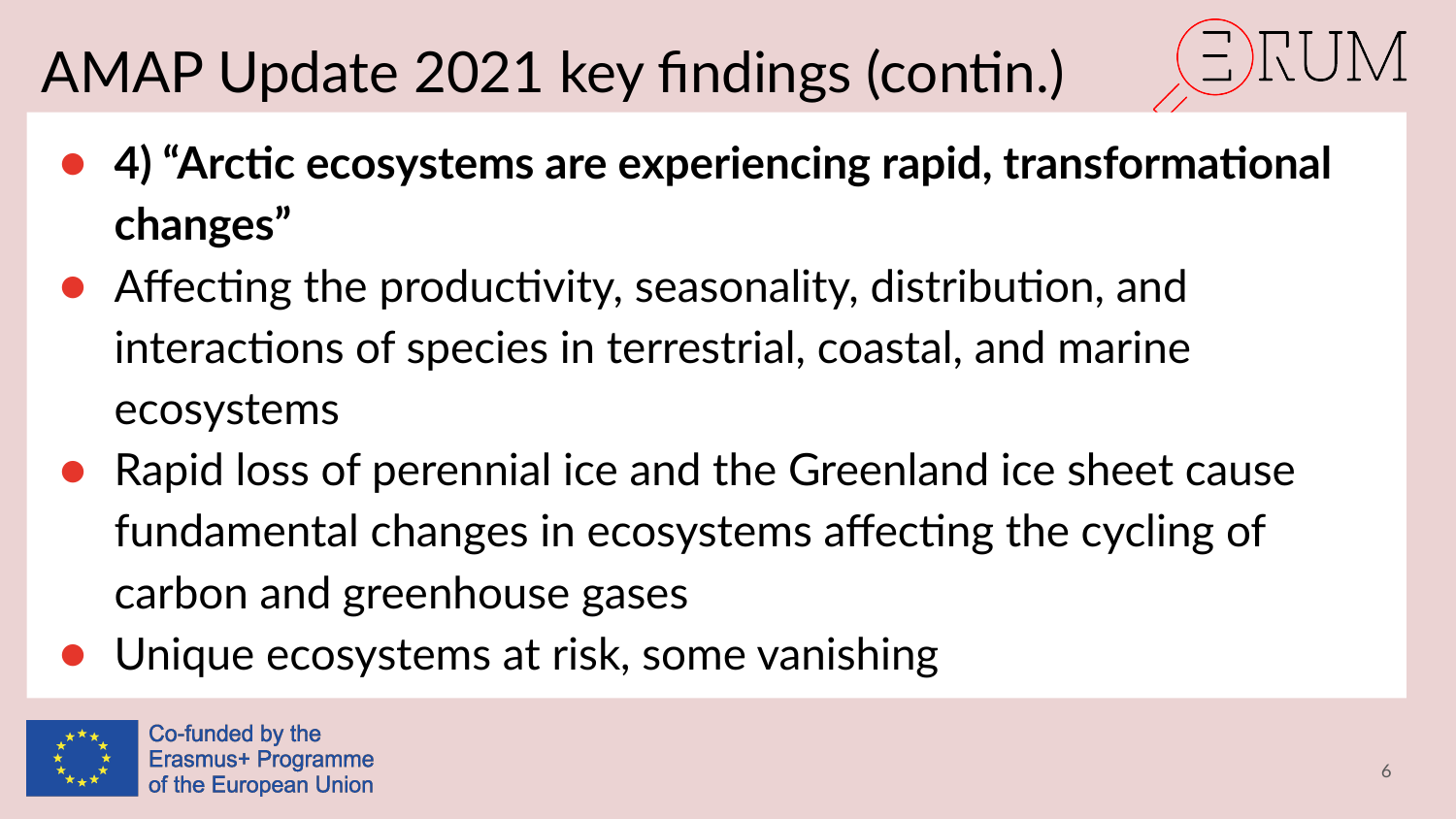

# AMAP Update 2021 key findings (contin.)
4) “Arctic ecosystems are experiencing rapid, transformational changes”
Affecting the productivity, seasonality, distribution, and interactions of species in terrestrial, coastal, and marine ecosystems
Rapid loss of perennial ice and the Greenland ice sheet cause fundamental changes in ecosystems affecting the cycling of carbon and greenhouse gases
Unique ecosystems at risk, some vanishing

6